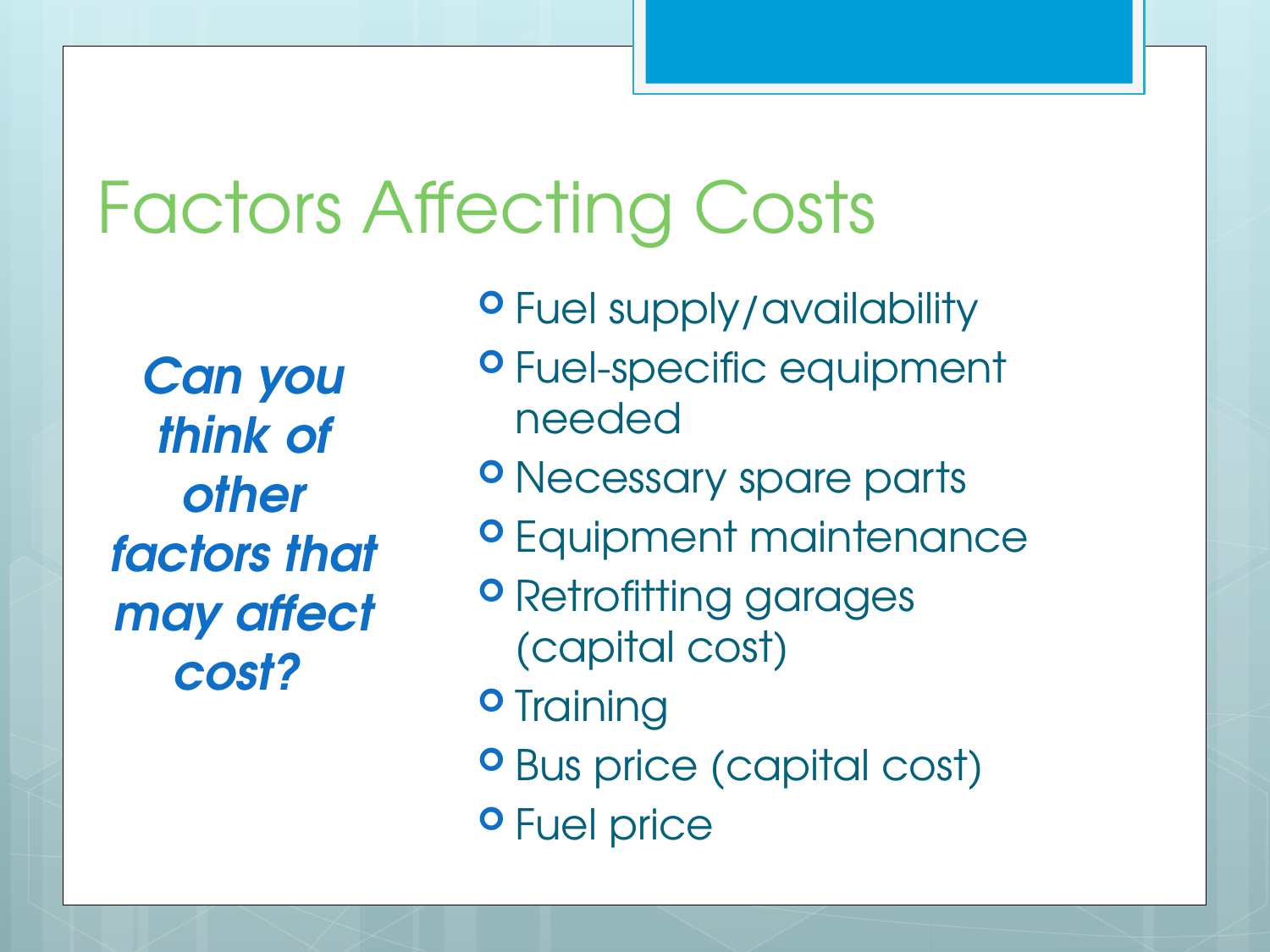

# Factors Affecting Costs
Fuel supply/availability
Fuel-specific equipment needed
Necessary spare parts
Equipment maintenance
Retrofitting garages
(capital cost)
Training
Bus price (capital cost)
Fuel price
Can you think of other factors that may affect cost?